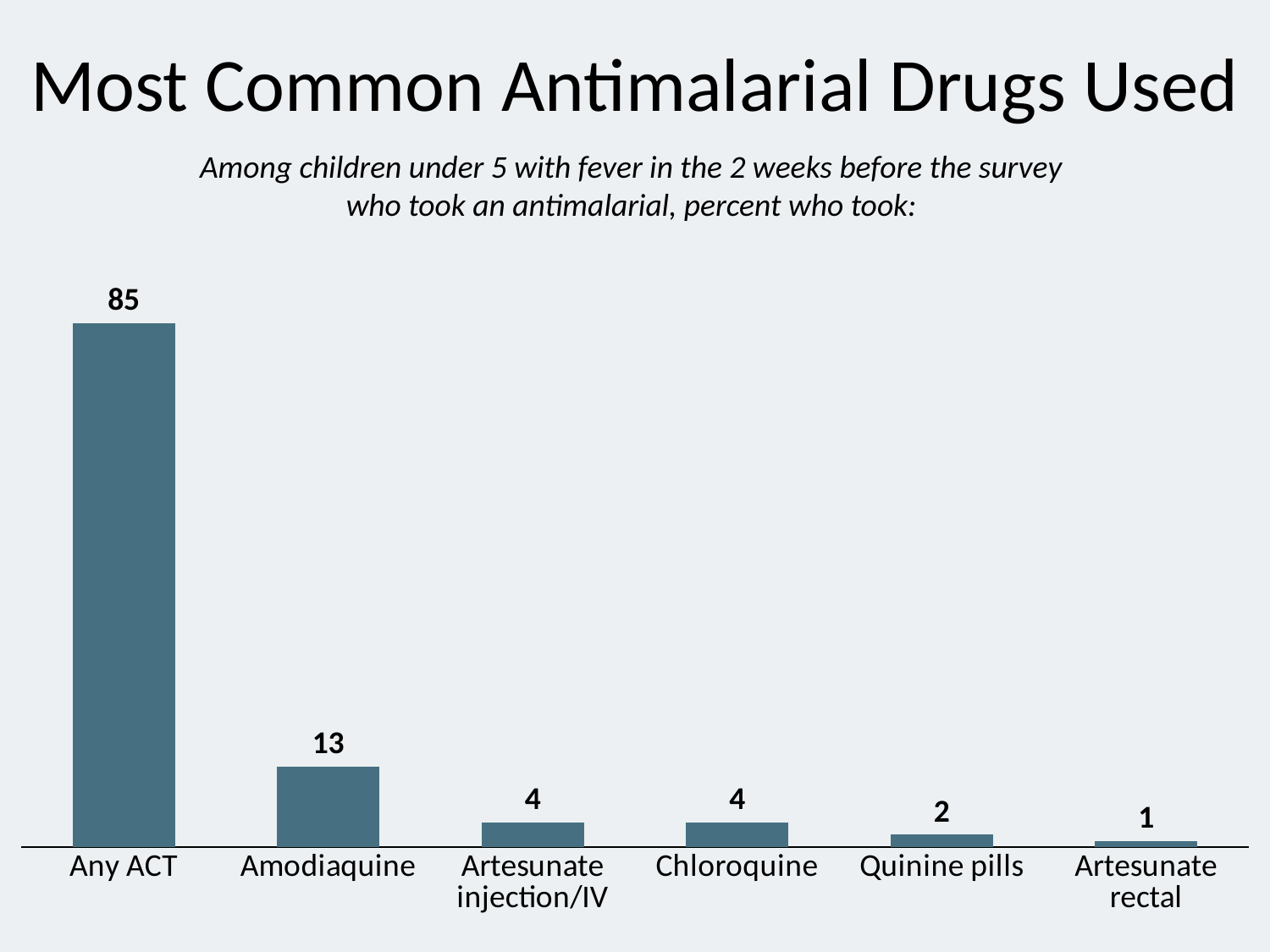

# Most Common Antimalarial Drugs Used
Among children under 5 with fever in the 2 weeks before the survey
who took an antimalarial, percent who took:

### Chart

| Category | Series 1 |
|---|---|
| Any ACT | 85.0 |
| Amodiaquine | 13.0 |
| Artesunate injection/IV | 4.0 |
| Chloroquine | 4.0 |
| Quinine pills | 2.0 |
| Artesunate rectal | 1.0 |